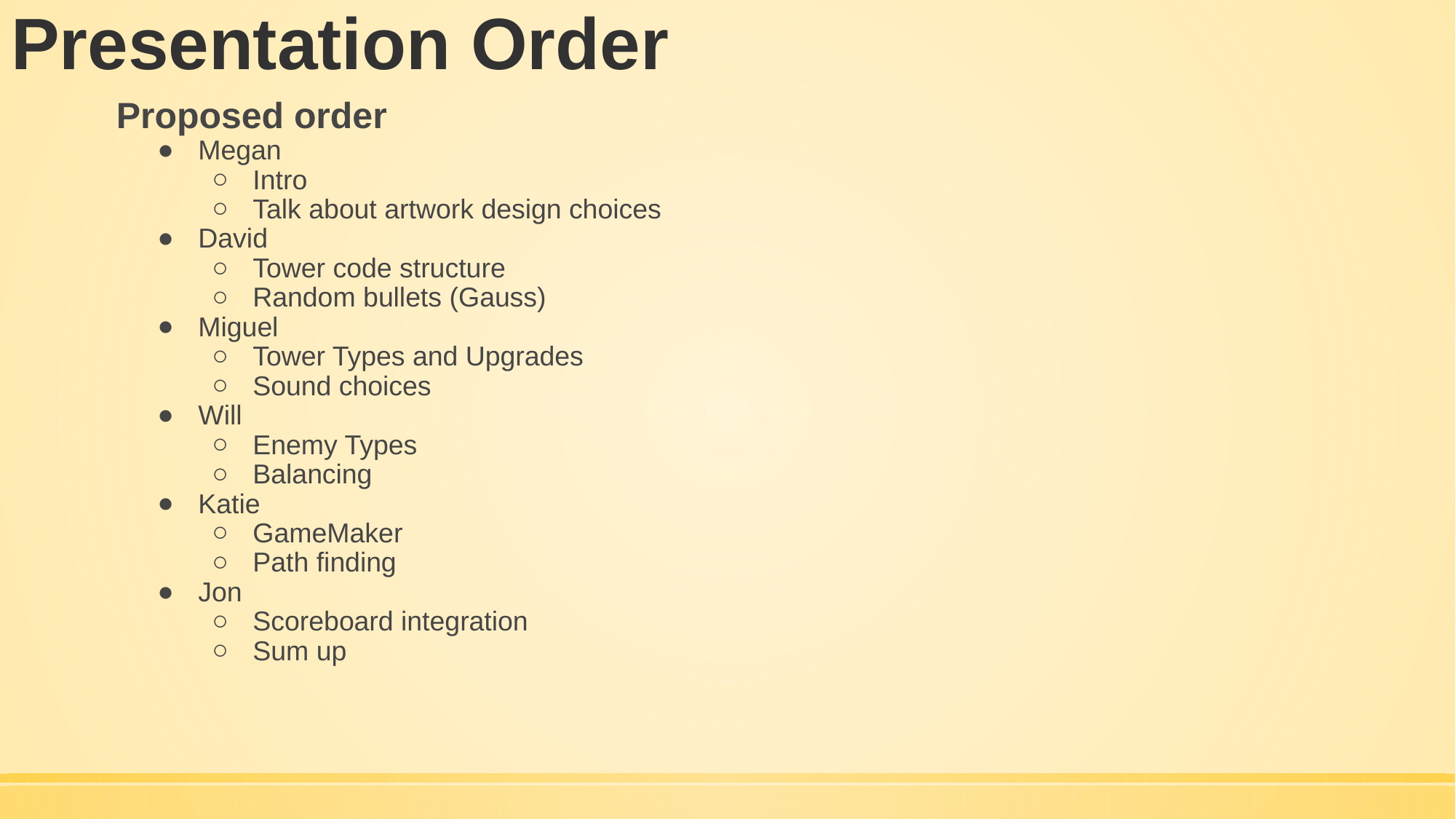

# Presentation Order
Proposed order
Megan
Intro
Talk about artwork design choices
David
Tower code structure
Random bullets (Gauss)
Miguel
Tower Types and Upgrades
Sound choices
Will
Enemy Types
Balancing
Katie
GameMaker
Path finding
Jon
Scoreboard integration
Sum up